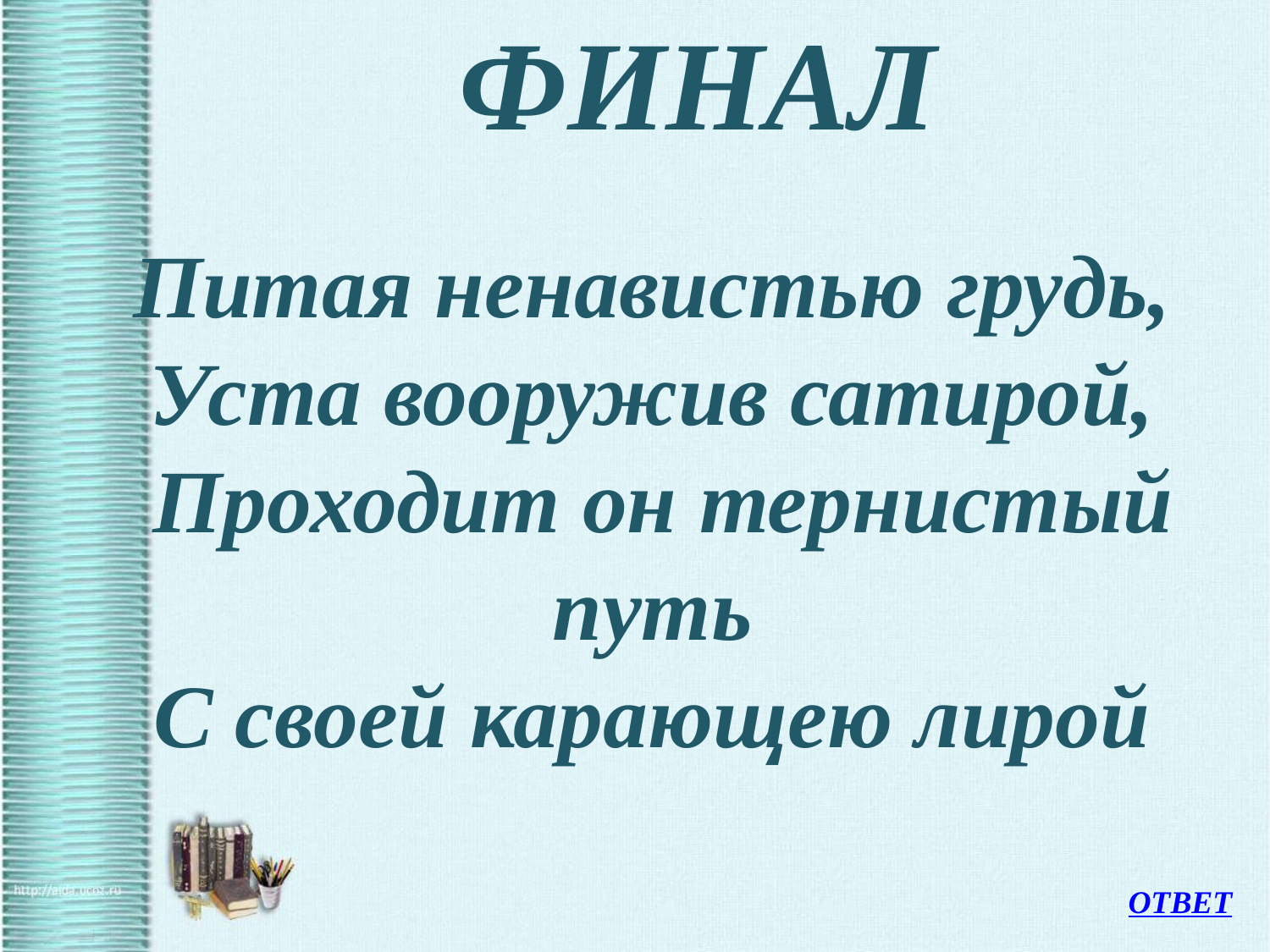

# ФИНАЛ
	Питая ненавистью грудь,
Уста вооружив сатирой,
Проходит он тернистый путь
С своей карающею лирой
ОТВЕТ